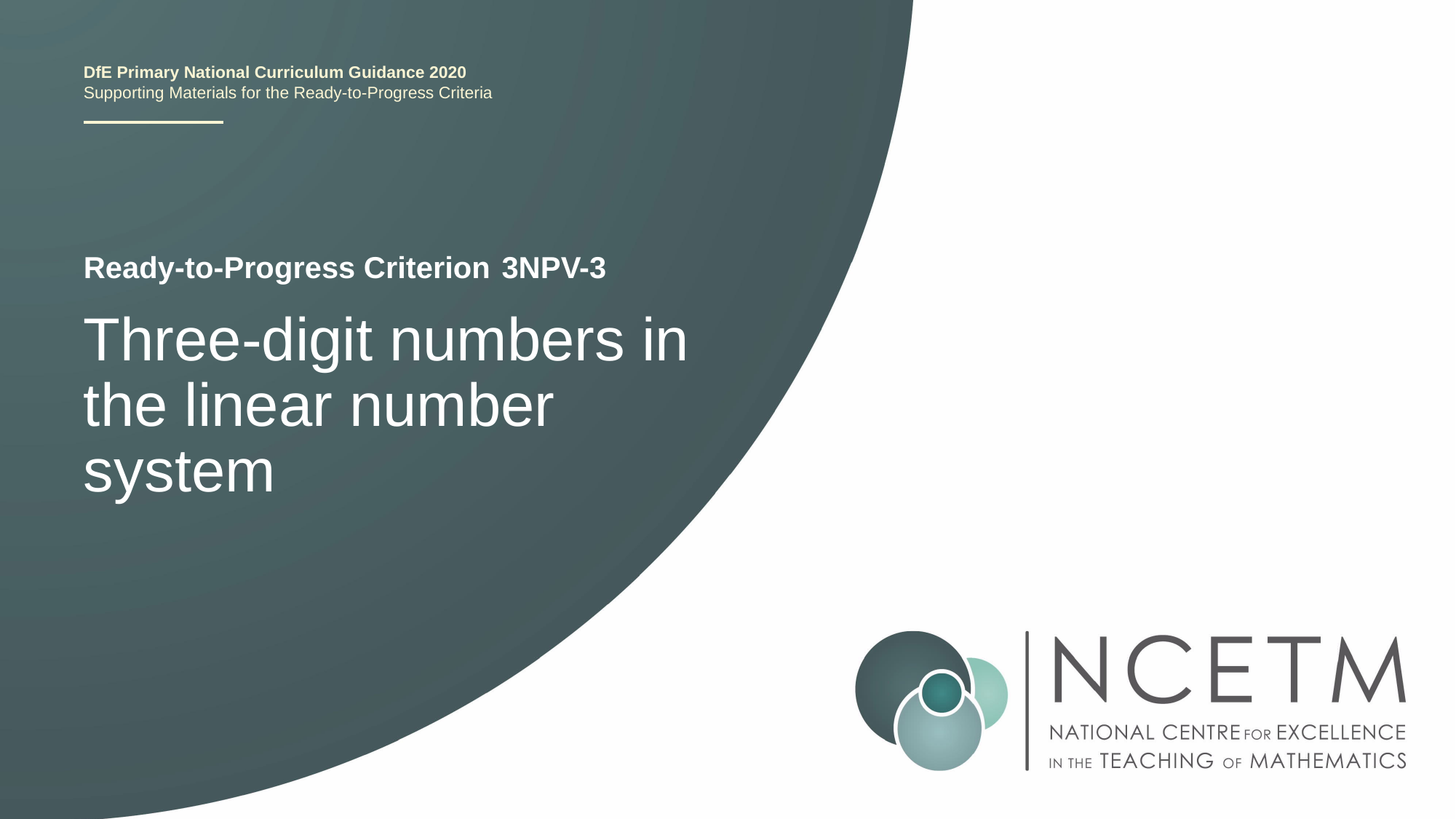

3NPV-3
Three-digit numbers in the linear number system